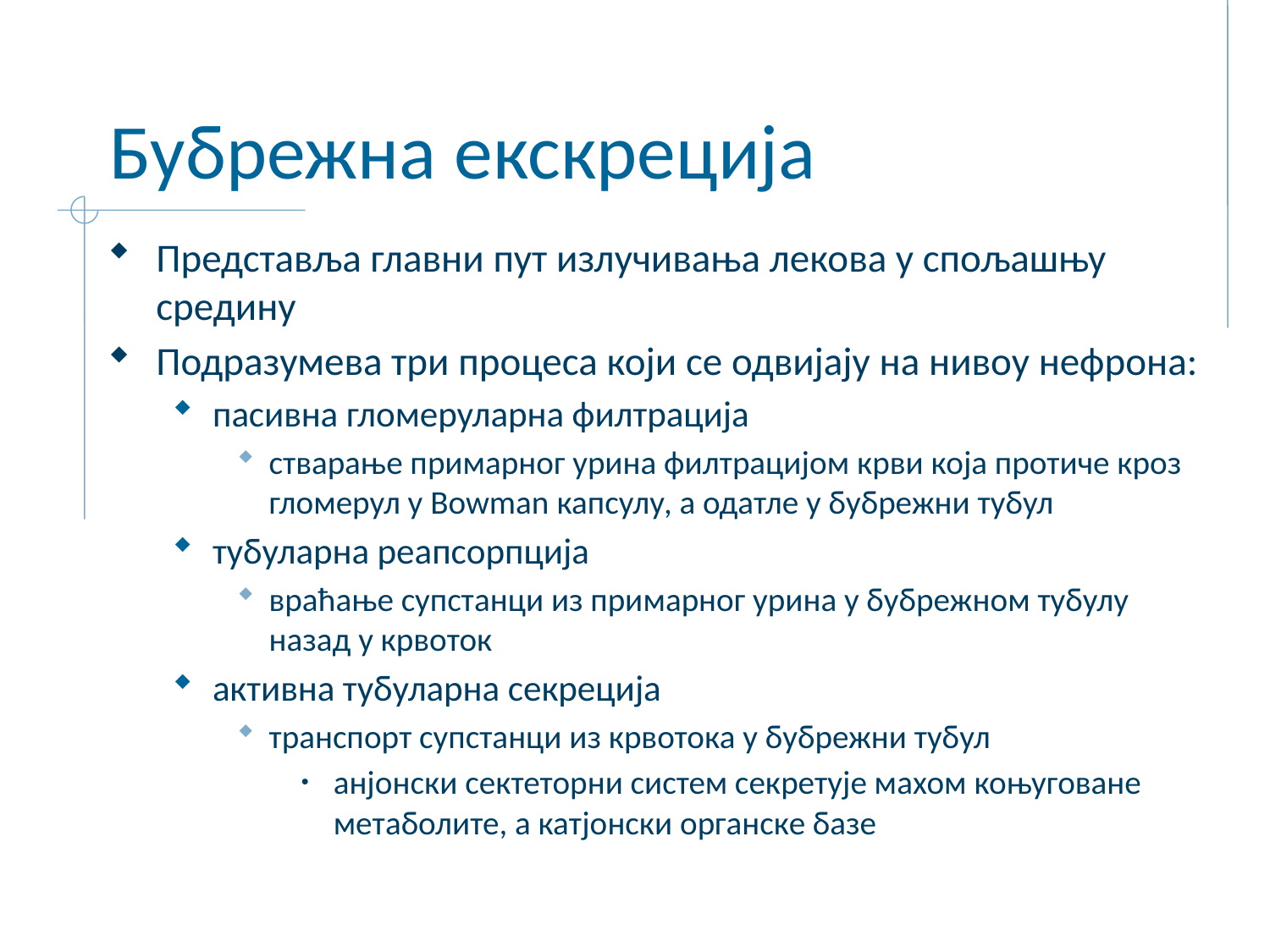

# Бубрежна екскреција
Представља главни пут излучивања лекова у спољашњу средину
Подразумева три процеса који се одвијају на нивоу нефрона:
пасивна гломеруларна филтрација
стварање примарног урина филтрацијом крви која протиче кроз гломерул у Bowman капсулу, а одатле у бубрежни тубул
тубуларна реапсорпција
враћање супстанци из примарног урина у бубрежном тубулу назад у крвоток
активна тубуларна секреција
транспорт супстанци из крвотока у бубрежни тубул
анјонски сектеторни систем секретује махом коњуговане метаболите, а катјонски органске базе